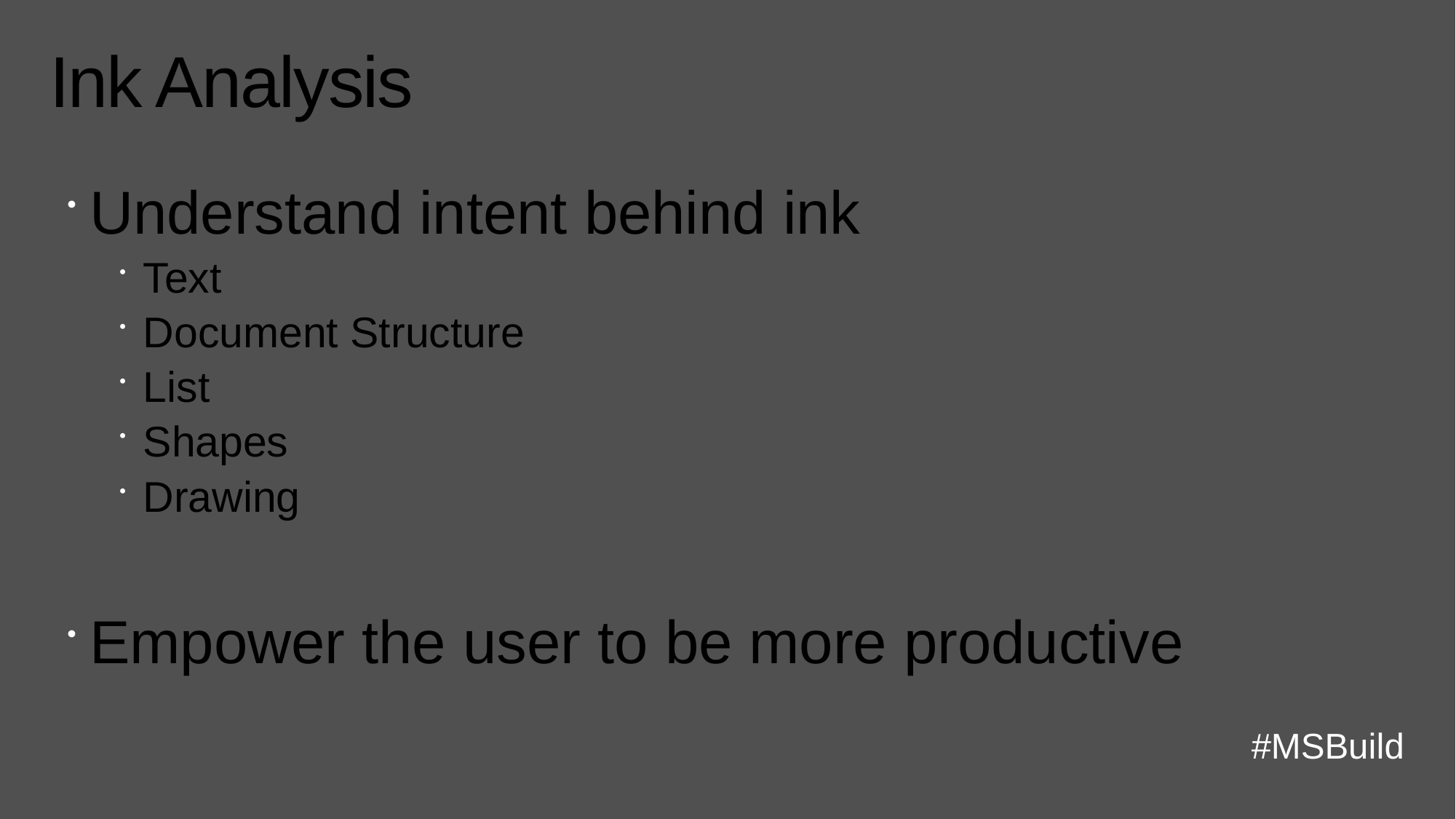

# Ink Analysis
Understand intent behind ink
Text
Document Structure
List
Shapes
Drawing

Empower the user to be more productive
#MSBuild